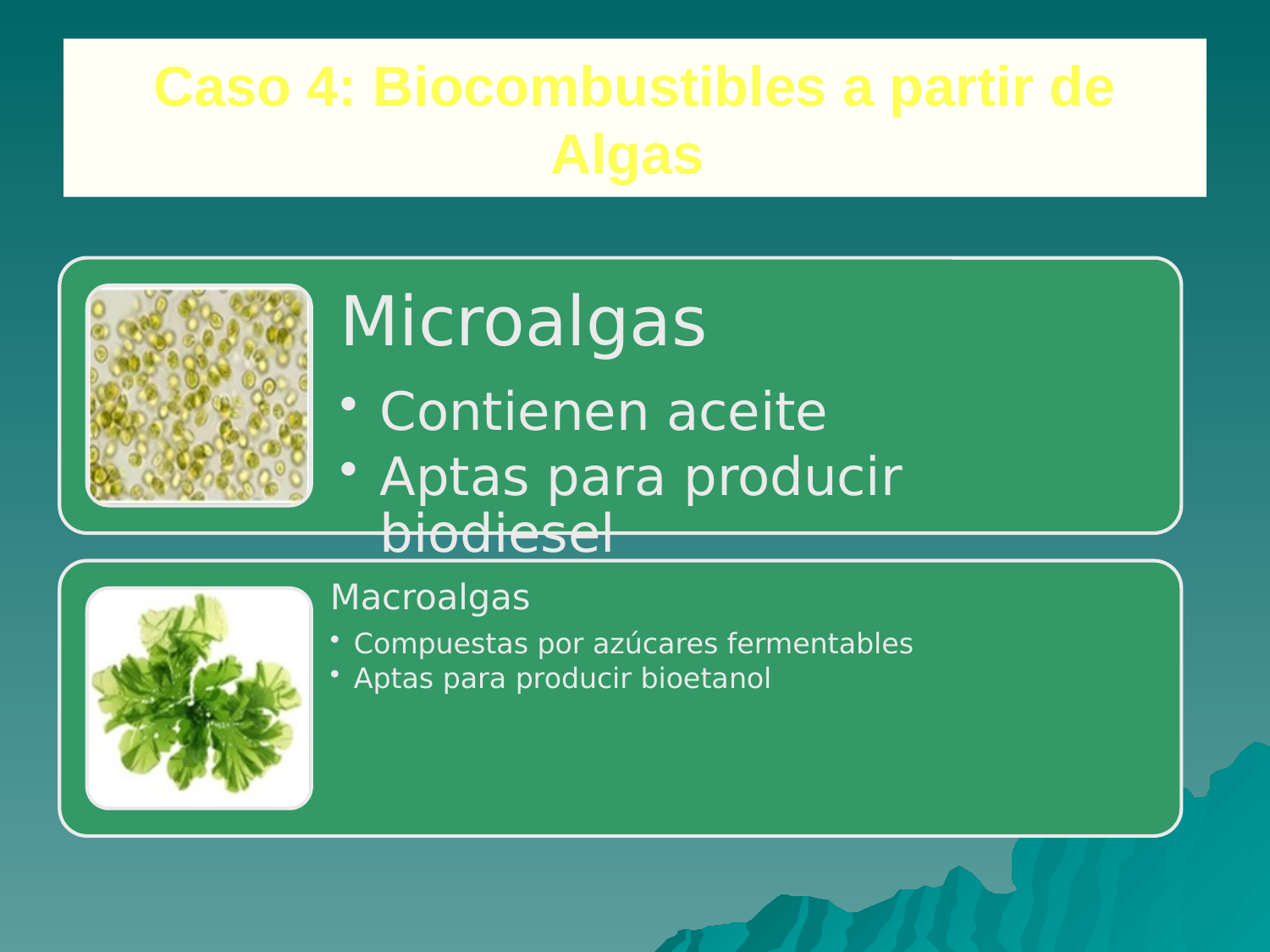

# Caso 4: Biocombustibles a partir de Algas

Microalgas
Contienen aceite
Aptas para producir biodiesel
Macroalgas
Compuestas por azúcares fermentables
Aptas para producir bioetanol